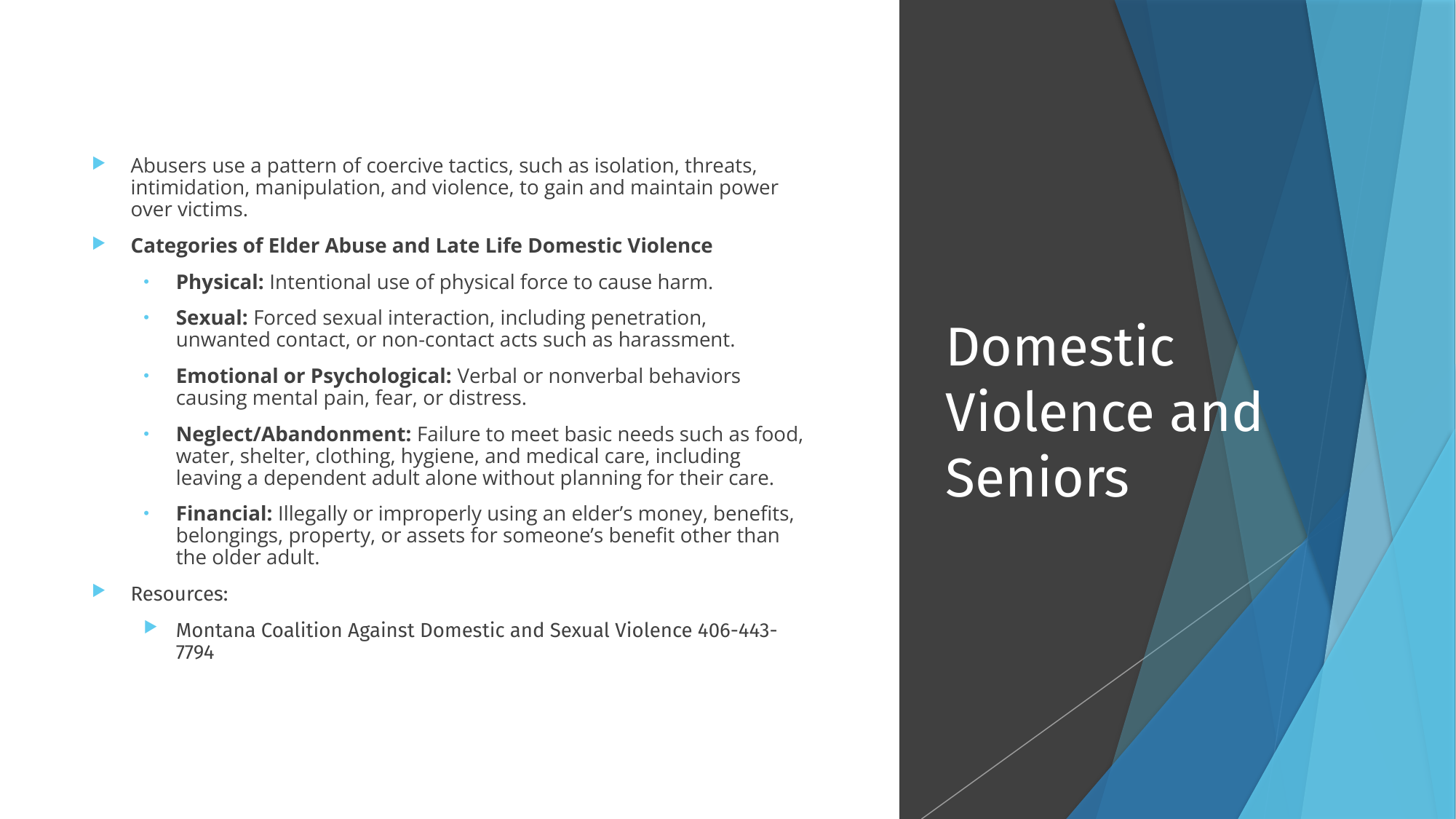

Abusers use a pattern of coercive tactics, such as isolation, threats, intimidation, manipulation, and violence, to gain and maintain power over victims.
Categories of Elder Abuse and Late Life Domestic Violence
Physical: Intentional use of physical force to cause harm.
Sexual: Forced sexual interaction, including penetration, unwanted contact, or non-contact acts such as harassment.
Emotional or Psychological: Verbal or nonverbal behaviors causing mental pain, fear, or distress.
Neglect/Abandonment: Failure to meet basic needs such as food, water, shelter, clothing, hygiene, and medical care, including leaving a dependent adult alone without planning for their care.
Financial: Illegally or improperly using an elder’s money, benefits, belongings, property, or assets for someone’s benefit other than the older adult.
Resources:
Montana Coalition Against Domestic and Sexual Violence 406-443-7794
# Domestic Violence and Seniors